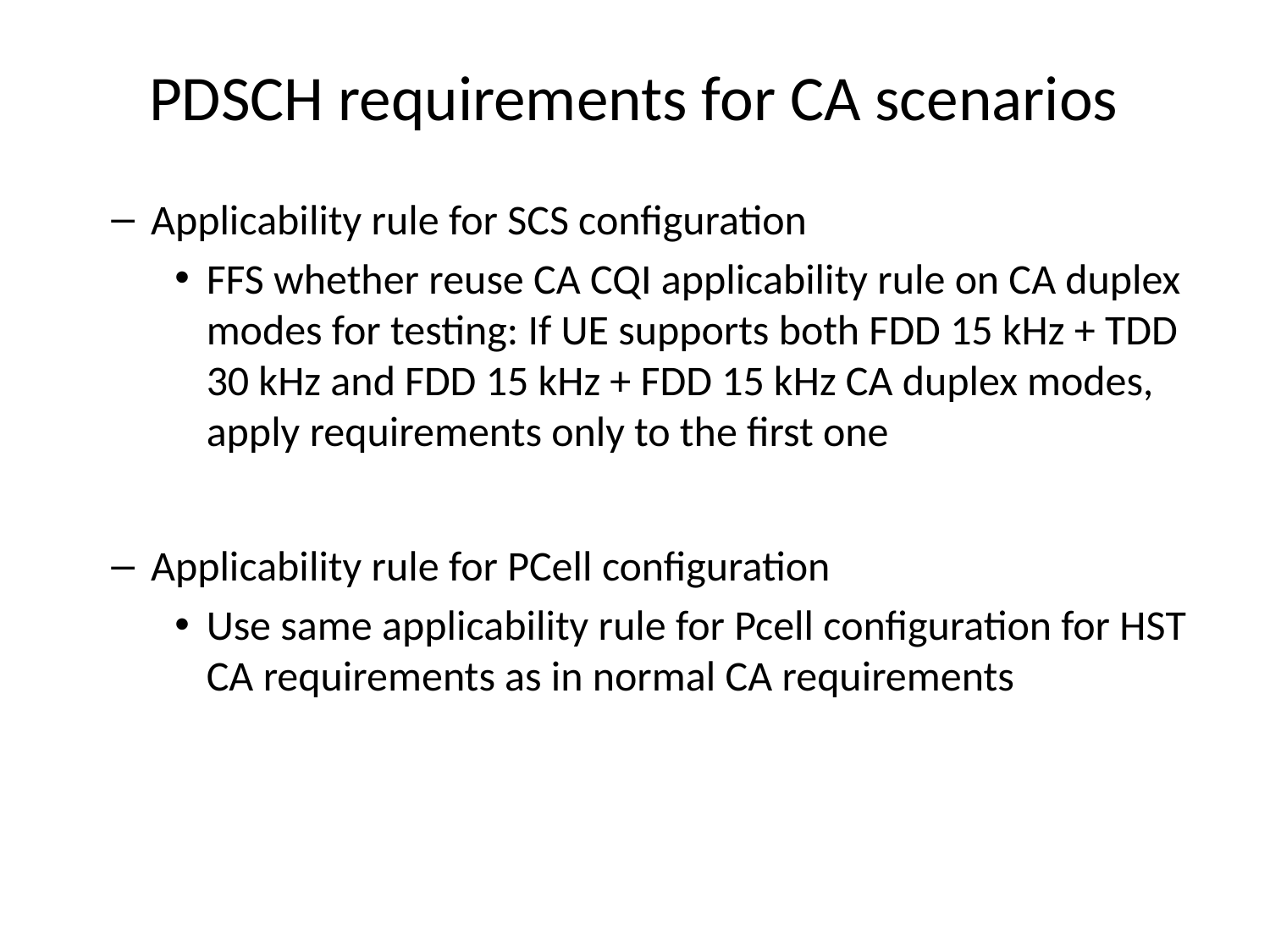

# PDSCH requirements for CA scenarios
Applicability rule for SCS configuration
FFS whether reuse CA CQI applicability rule on CA duplex modes for testing: If UE supports both FDD 15 kHz + TDD 30 kHz and FDD 15 kHz + FDD 15 kHz CA duplex modes, apply requirements only to the first one

Applicability rule for PCell configuration
Use same applicability rule for Pcell configuration for HST CA requirements as in normal CA requirements